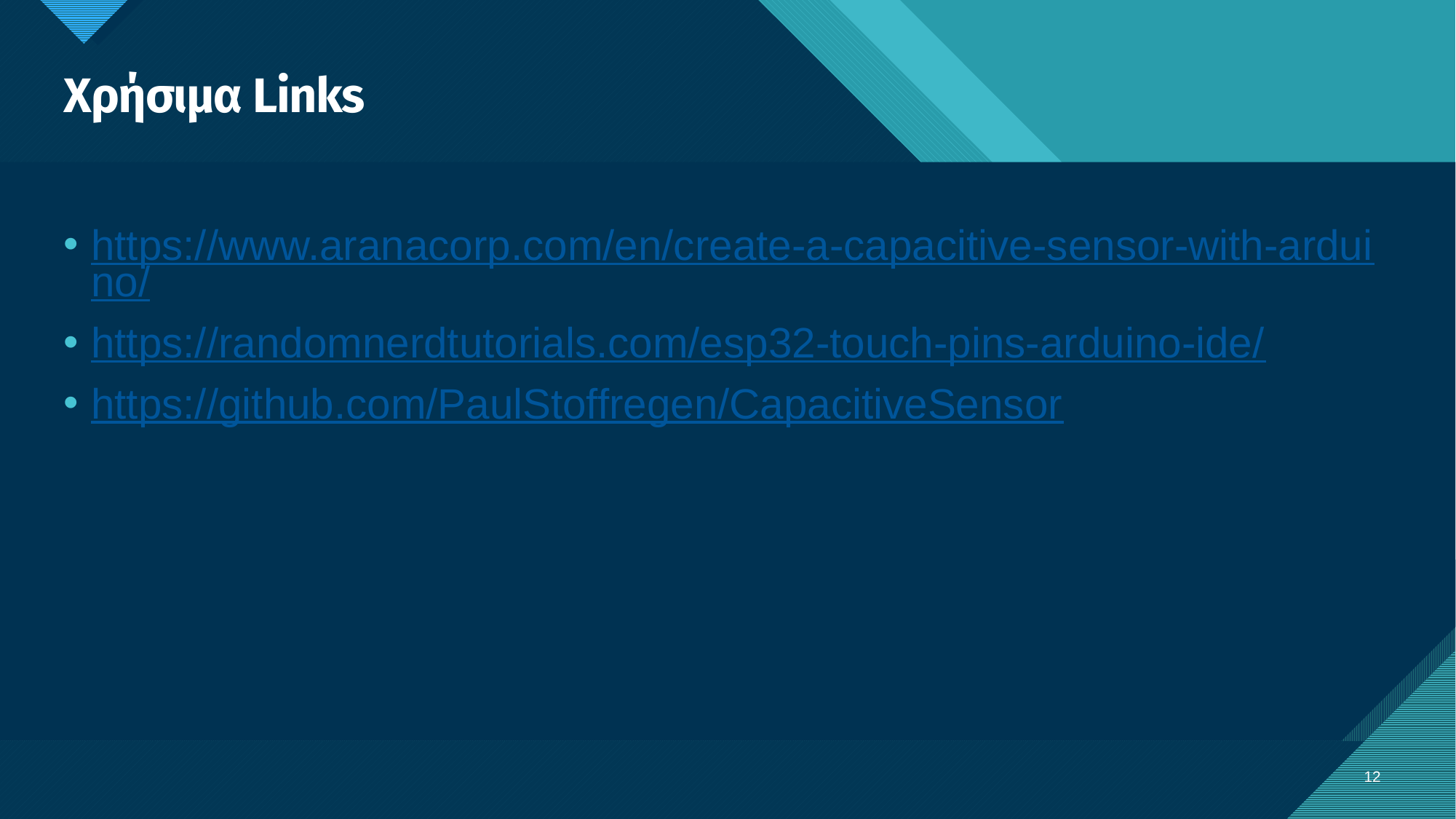

# Χρήσιμα Links
https://www.aranacorp.com/en/create-a-capacitive-sensor-with-arduino/
https://randomnerdtutorials.com/esp32-touch-pins-arduino-ide/
https://github.com/PaulStoffregen/CapacitiveSensor
12